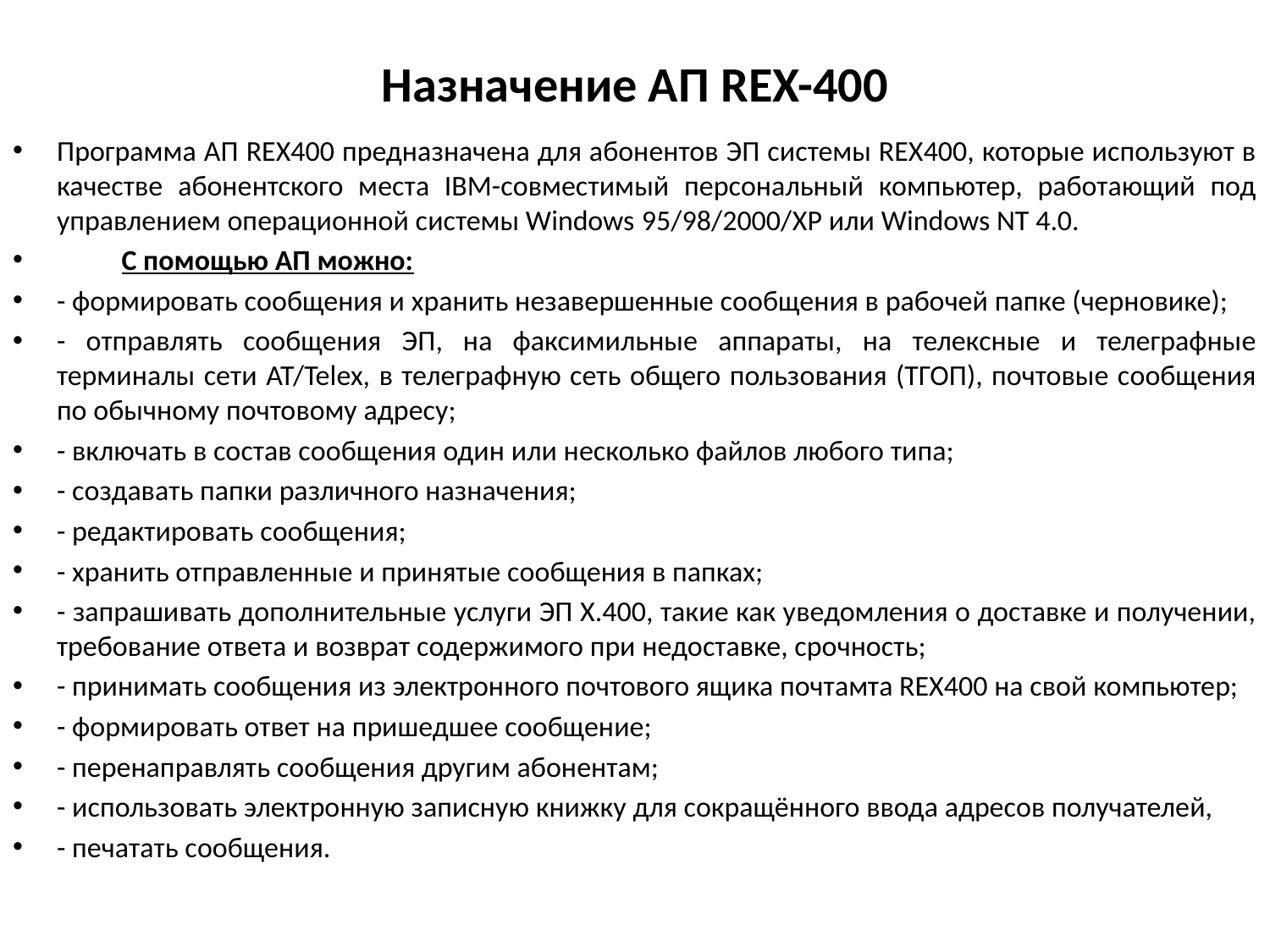

# Назначение АП REX-400
Программа АП REX400 предназначена для абонентов ЭП системы REX400, которые используют в качестве абонентского места IBM-совместимый персональный компьютер, работающий под управлением операционной системы Windows 95/98/2000/XP или Windows NT 4.0.
	С помощью АП можно:
- формировать сообщения и хранить незавершенные сообщения в рабочей папке (черновике);
- отправлять сообщения ЭП, на факсимильные аппараты, на телексные и телеграфные терминалы сети AT/Telex, в телеграфную сеть общего пользования (ТГОП), почтовые сообщения по обычному почтовому адресу;
- включать в состав сообщения один или несколько файлов любого типа;
- создавать папки различного назначения;
- редактировать сообщения;
- хранить отправленные и принятые сообщения в папках;
- запрашивать дополнительные услуги ЭП X.400, такие как уведомления о доставке и получении, требование ответа и возврат содержимого при недоставке, срочность;
- принимать сообщения из электронного почтового ящика почтамта REX400 на свой компьютер;
- формировать ответ на пришедшее сообщение;
- перенаправлять сообщения другим абонентам;
- использовать электронную записную книжку для сокращённого ввода адресов получателей,
- печатать сообщения.